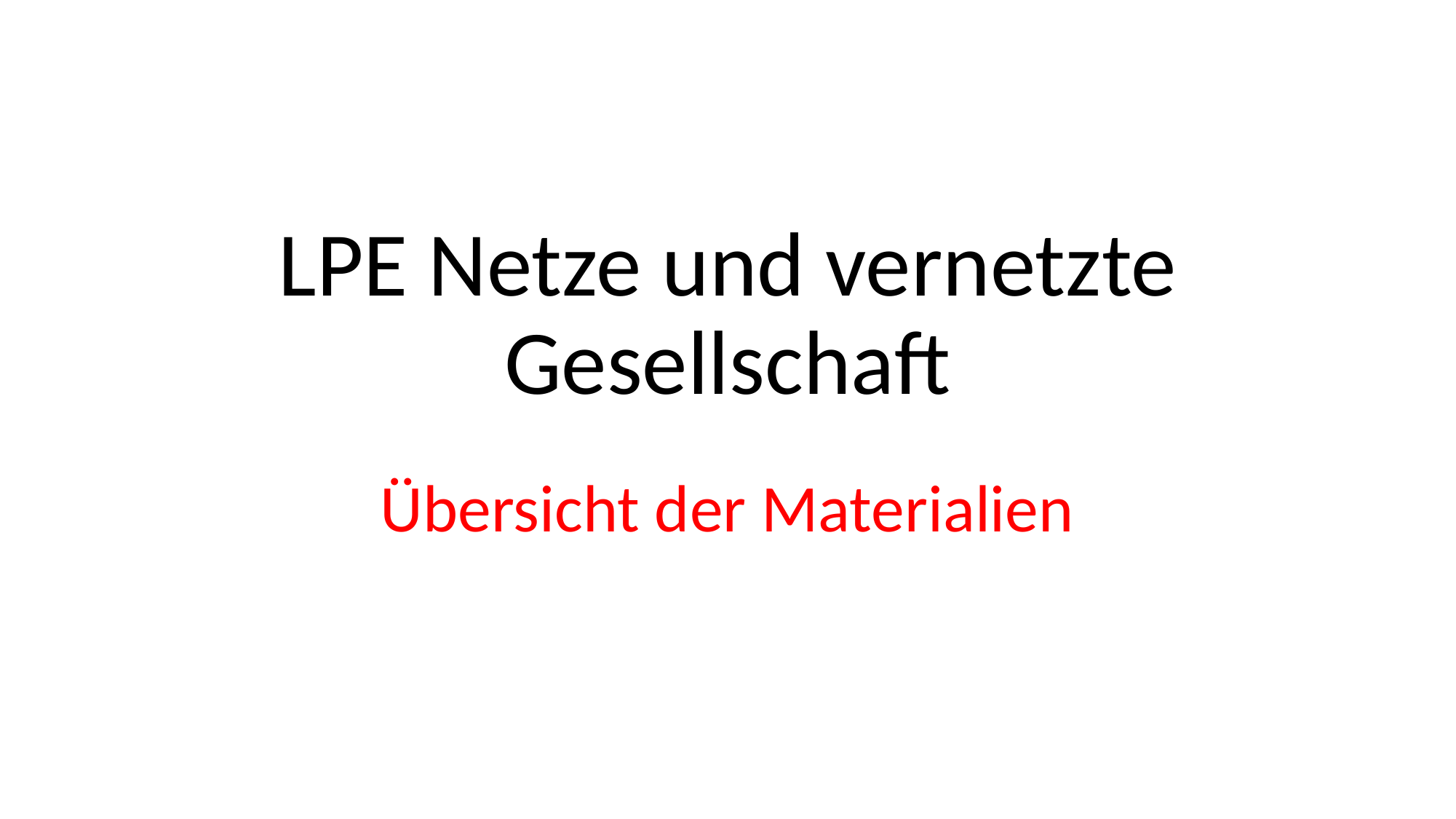

# LPE Netze und vernetzte Gesellschaft
Übersicht der Materialien